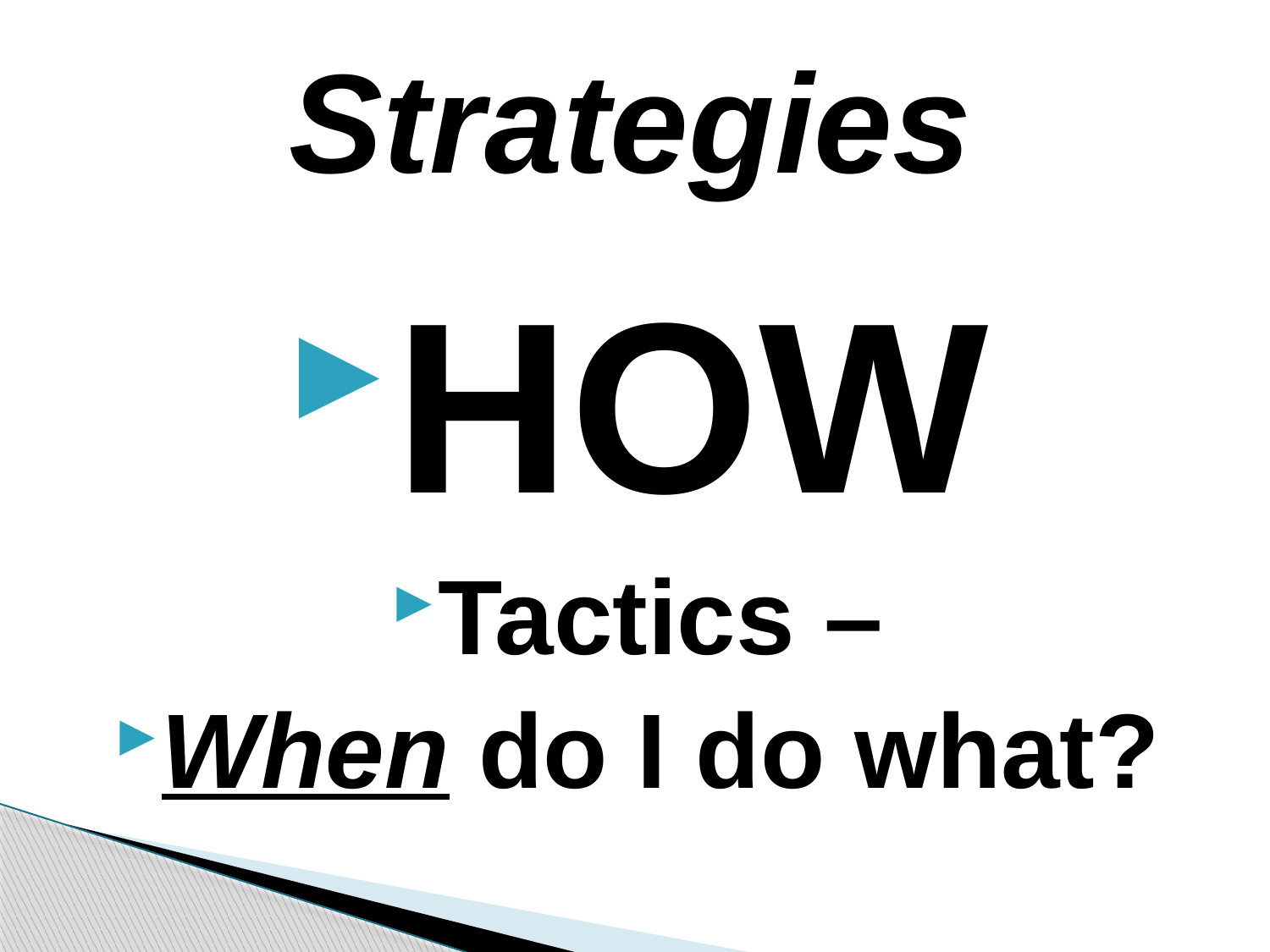

# Strategies
HOW
Tactics –
When do I do what?